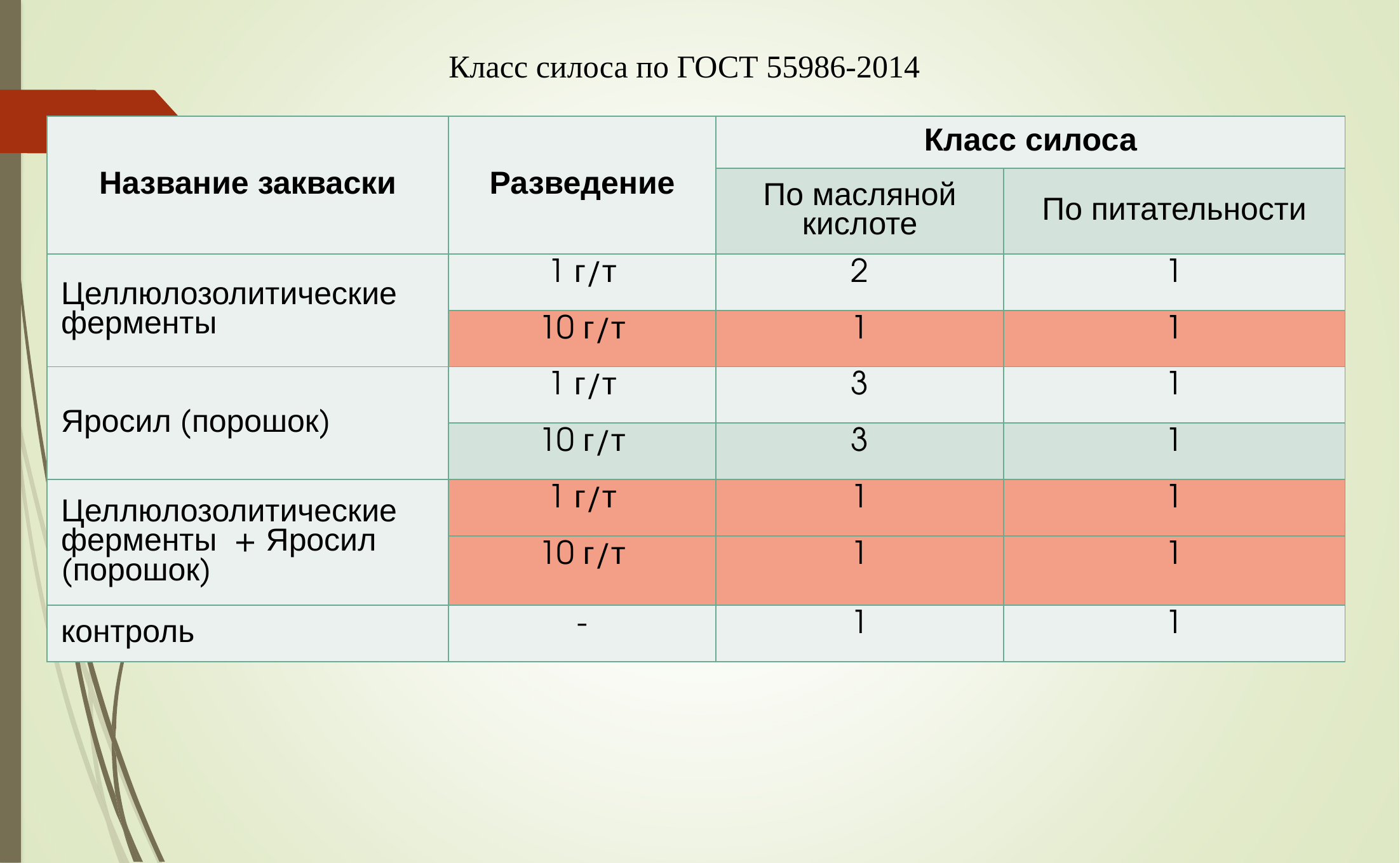

Класс силоса по ГОСТ 55986-2014
| Название закваски | Разведение | Класс силоса |  |
| --- | --- | --- | --- |
|  |  | По масляной кислоте | По питательности |
| Целлюлозолитические ферменты | 1 г/т | 2 | 1 |
|  | 10 г/т | 1 | 1 |
| Яросил (порошок) | 1 г/т | 3 | 1 |
|  | 10 г/т | 3 | 1 |
| Целлюлозолитические ферменты + Яросил (порошок) | 1 г/т | 1 | 1 |
|  | 10 г/т | 1 | 1 |
| контроль | - | 1 | 1 |